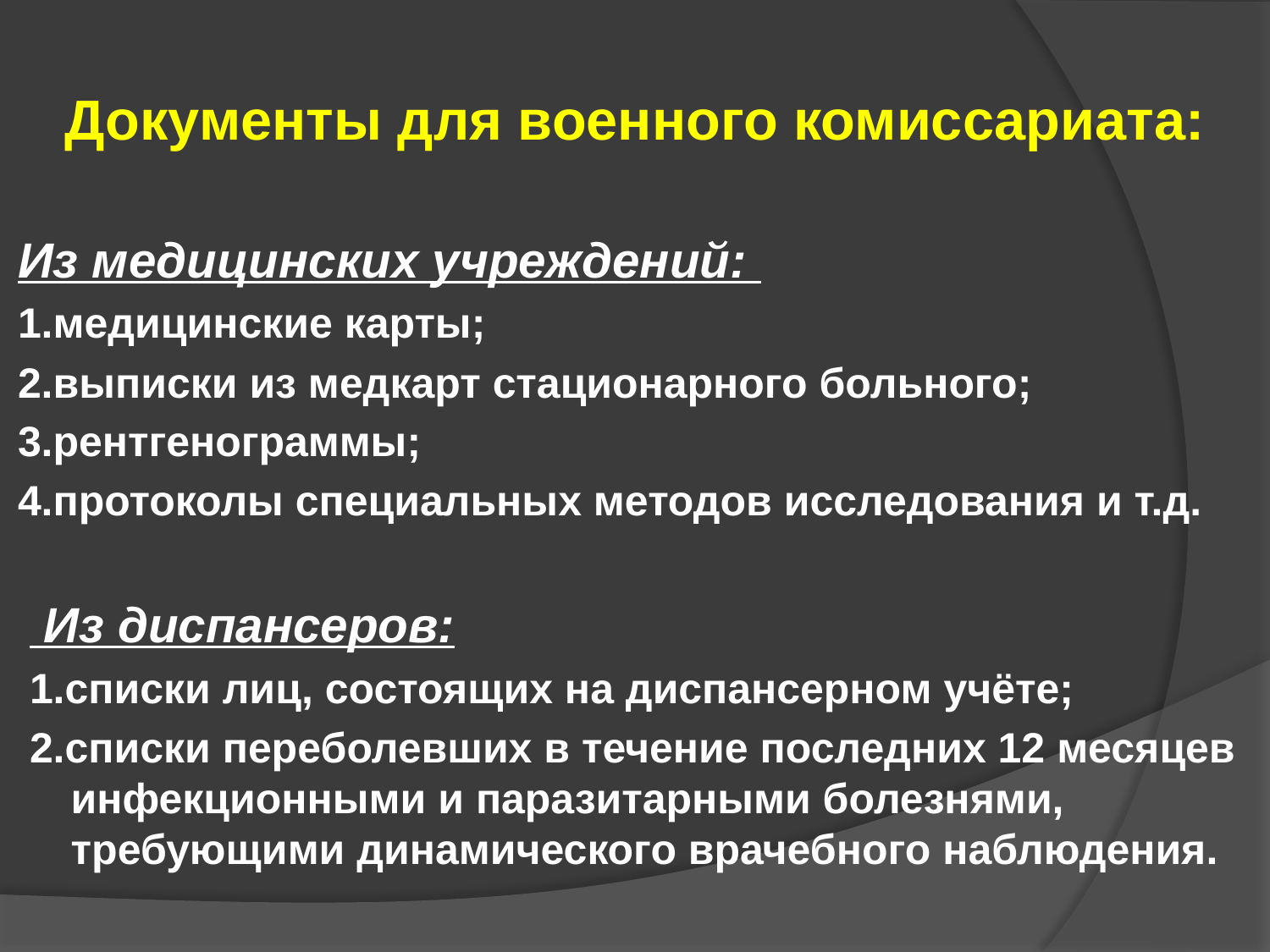

# Документы для военного комиссариата:
Из медицинских учреждений:
1.медицинские карты;
2.выписки из медкарт стационарного больного;
3.рентгенограммы;
4.протоколы специальных методов исследования и т.д.

  Из диспансеров:
 1.списки лиц, состоящих на диспансерном учёте;
 2.списки переболевших в течение последних 12 месяцев инфекционными и паразитарными болезнями, требующими динамического врачебного наблюдения.